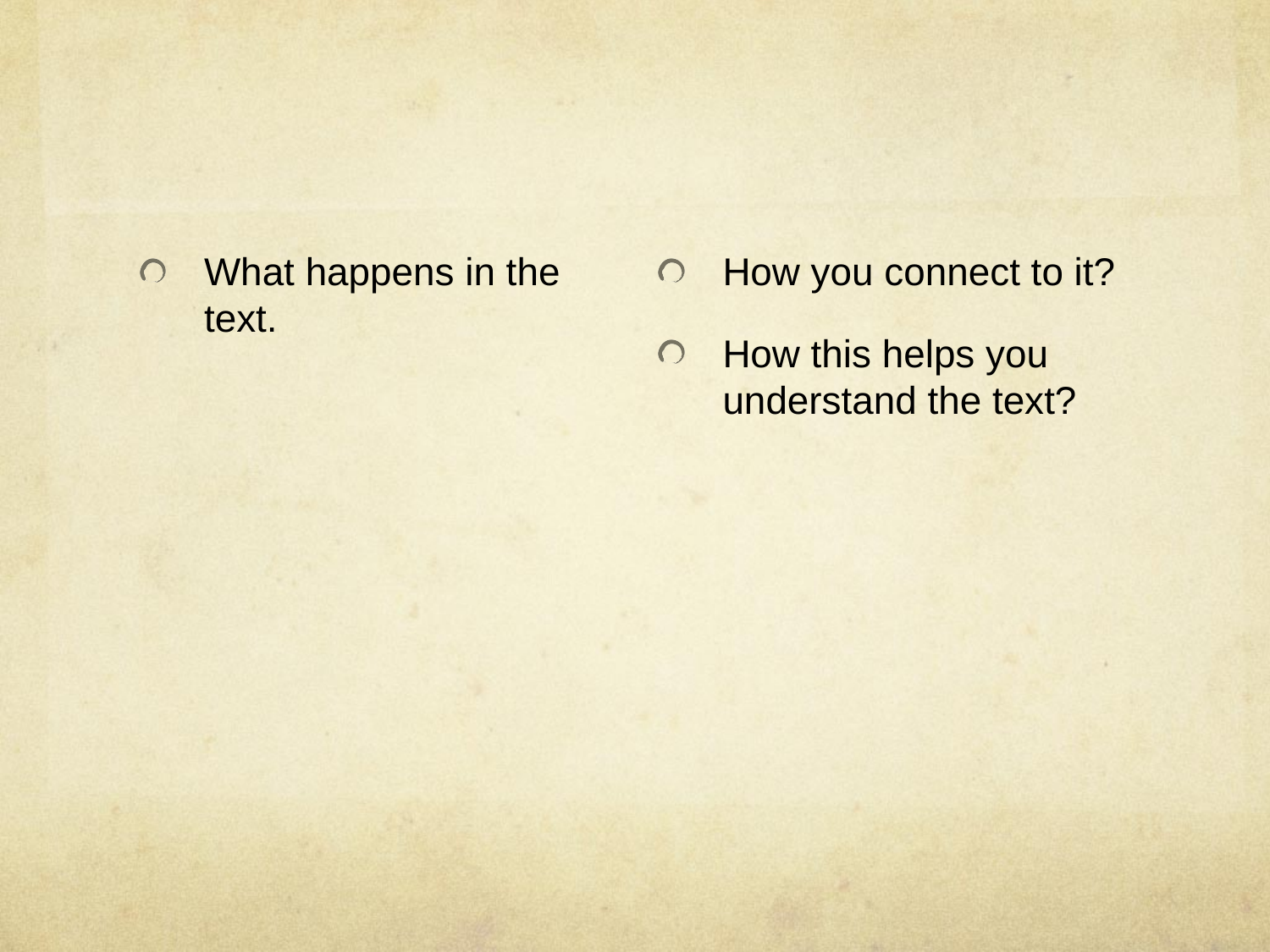

#
What happens in the text.
How you connect to it?
How this helps you understand the text?